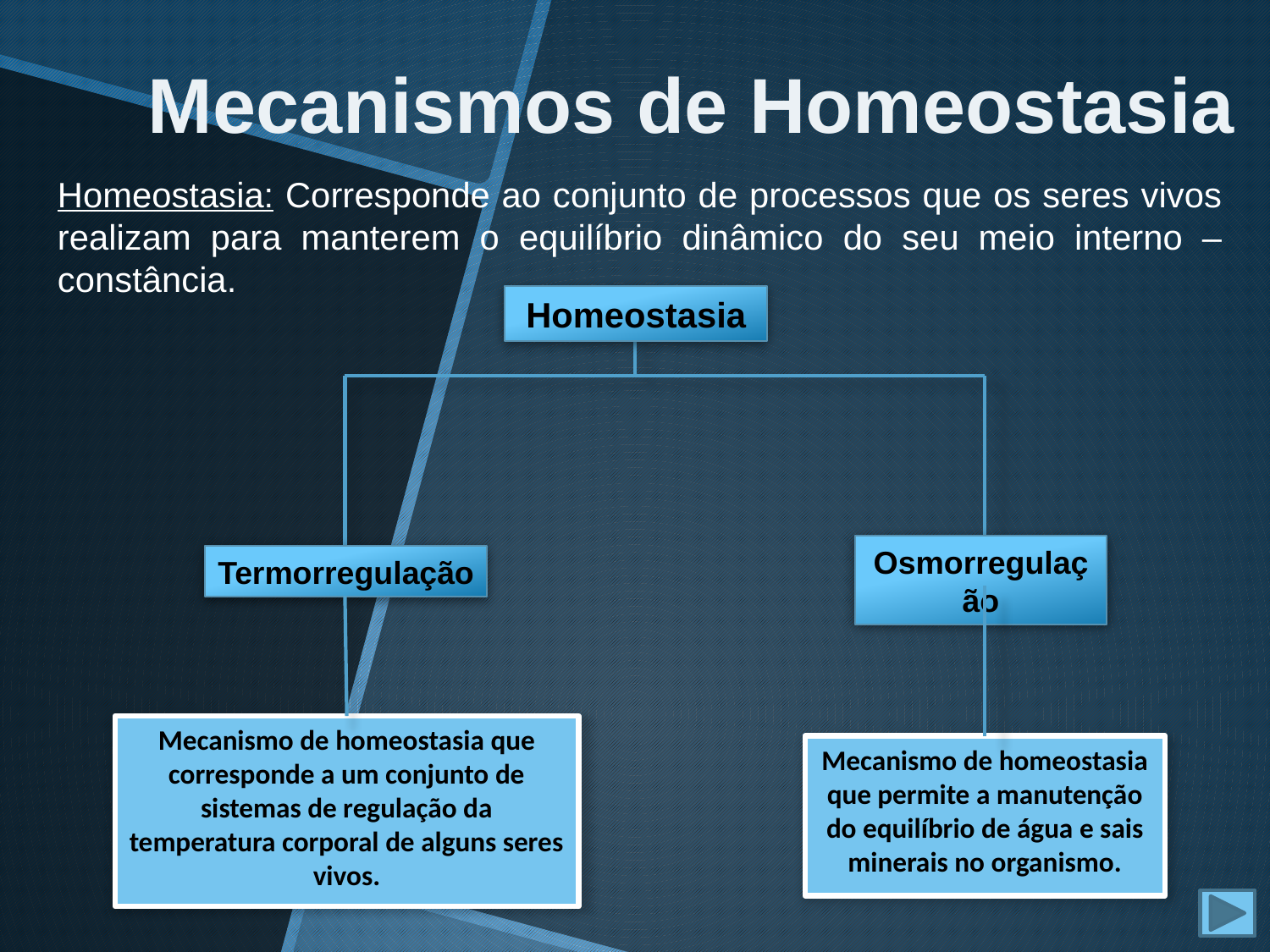

# Mecanismos de Homeostasia
Homeostasia: Corresponde ao conjunto de processos que os seres vivos realizam para manterem o equilíbrio dinâmico do seu meio interno – constância.
Homeostasia
Osmorregulação
Termorregulação
Mecanismo de homeostasia que corresponde a um conjunto de sistemas de regulação da temperatura corporal de alguns seres vivos.

Mecanismo de homeostasia que permite a manutenção do equilíbrio de água e sais minerais no organismo.